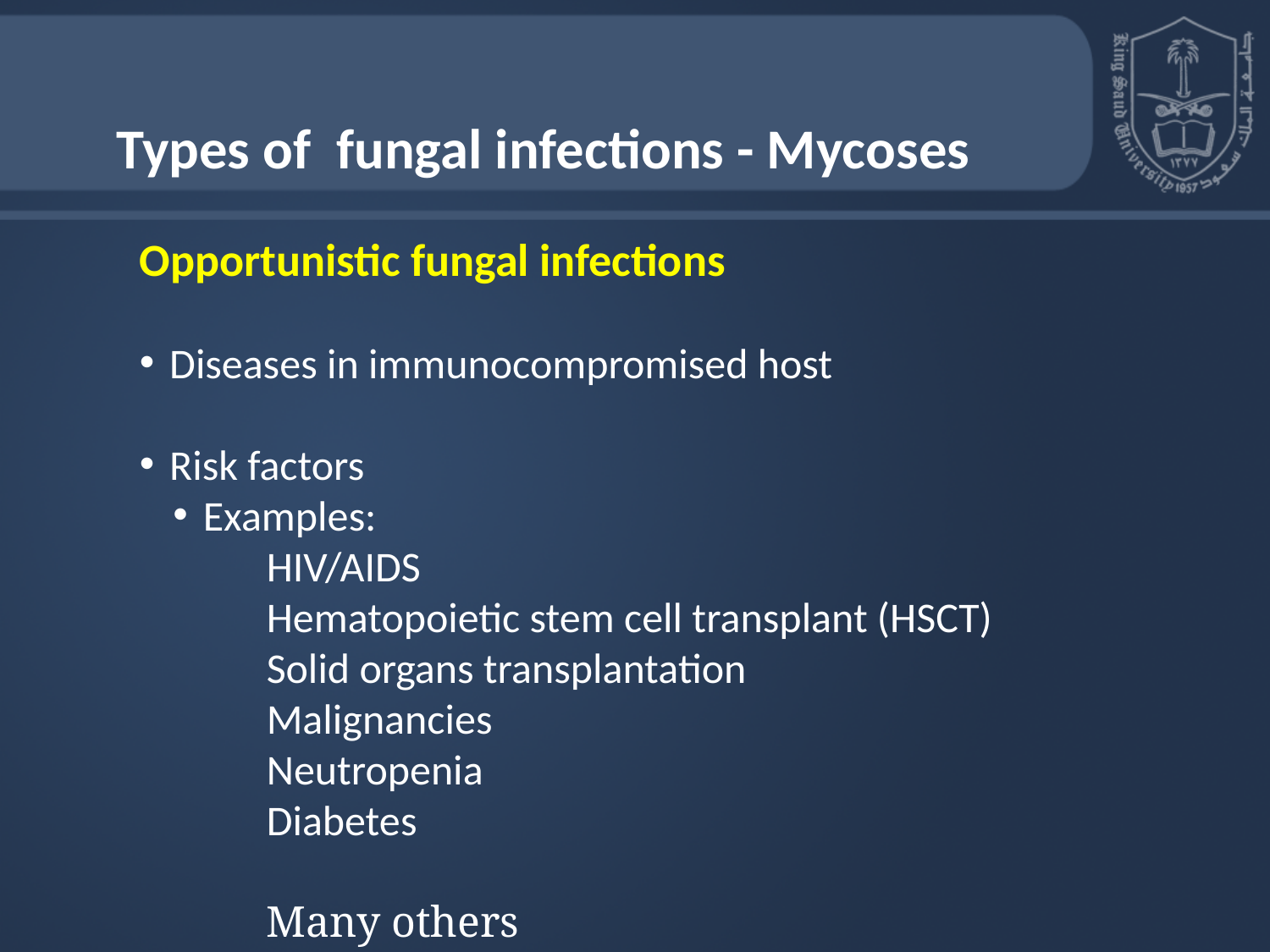

Types of  fungal infections - Mycoses
Opportunistic fungal infections

Diseases in immunocompromised host

Risk factors
Examples:
HIV/AIDS
Hematopoietic stem cell transplant (HSCT)
Solid organs transplantation
Malignancies
Neutropenia
Diabetes

Many others